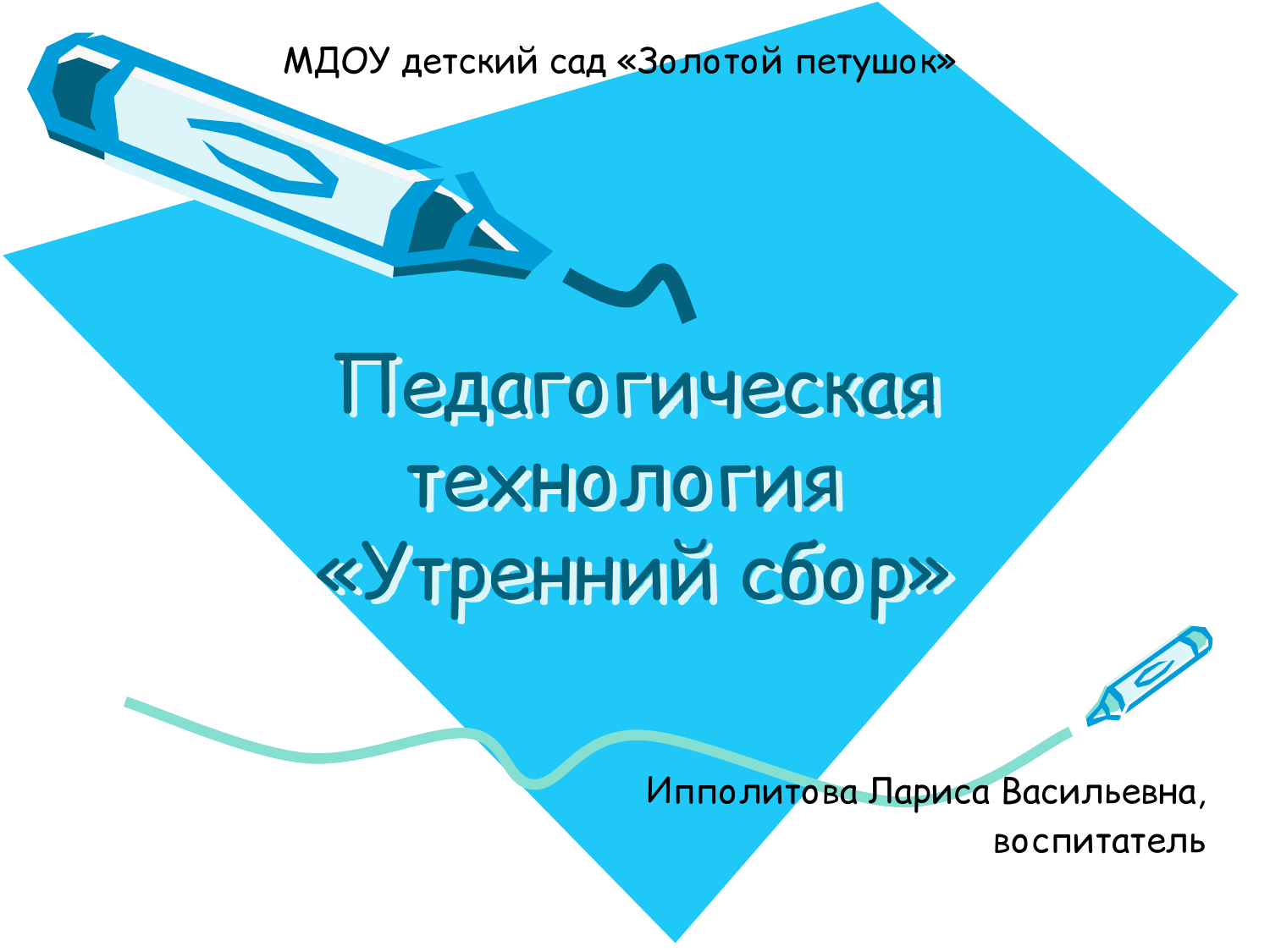

МДОУ детский сад «Золотой петушок»
# Педагогическая технология «Утренний сбор»
Ипполитова Лариса Васильевна,
воспитатель